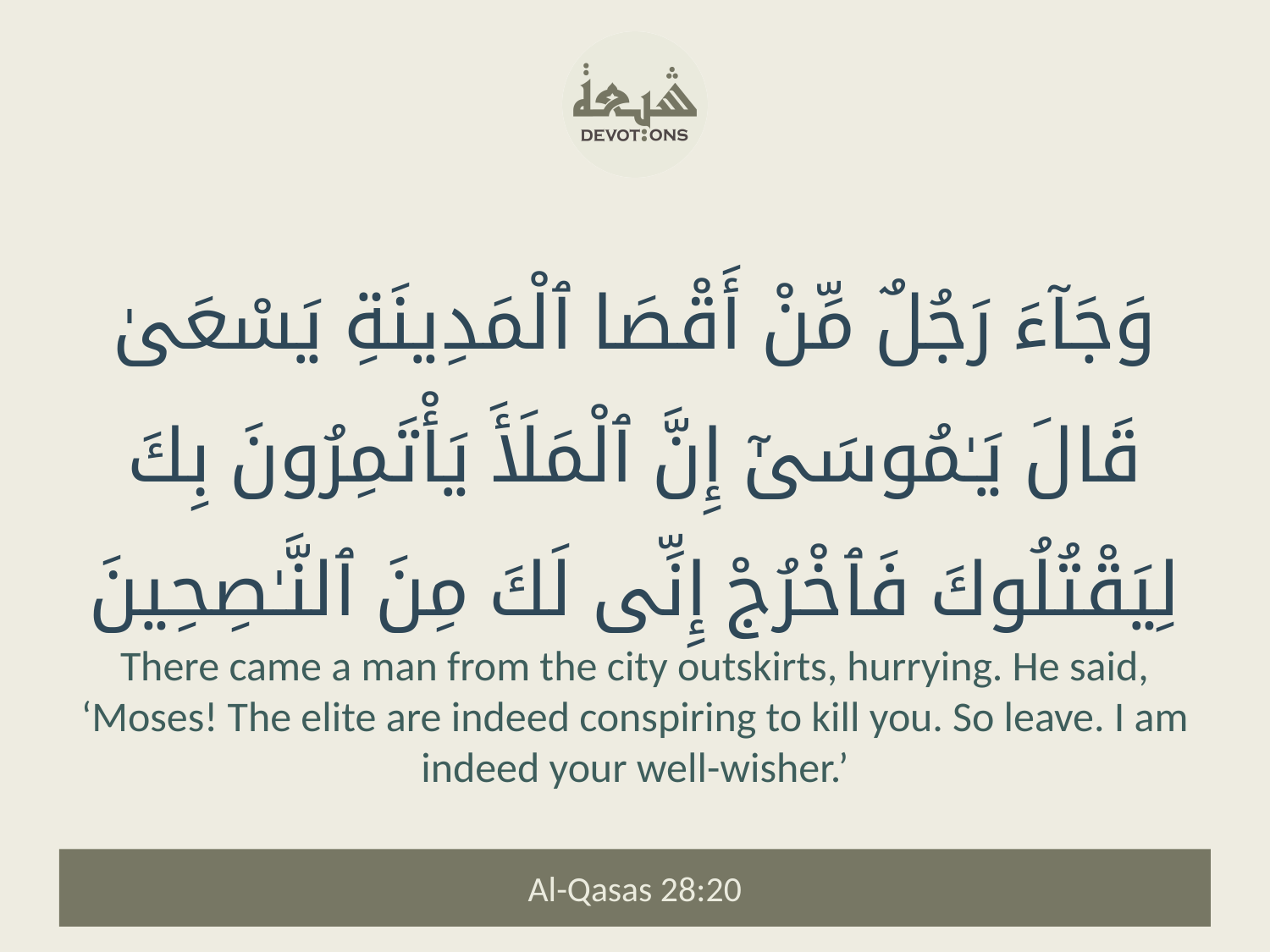

وَجَآءَ رَجُلٌ مِّنْ أَقْصَا ٱلْمَدِينَةِ يَسْعَىٰ قَالَ يَـٰمُوسَىٰٓ إِنَّ ٱلْمَلَأَ يَأْتَمِرُونَ بِكَ لِيَقْتُلُوكَ فَٱخْرُجْ إِنِّى لَكَ مِنَ ٱلنَّـٰصِحِينَ
There came a man from the city outskirts, hurrying. He said, ‘Moses! The elite are indeed conspiring to kill you. So leave. I am indeed your well-wisher.’
Al-Qasas 28:20